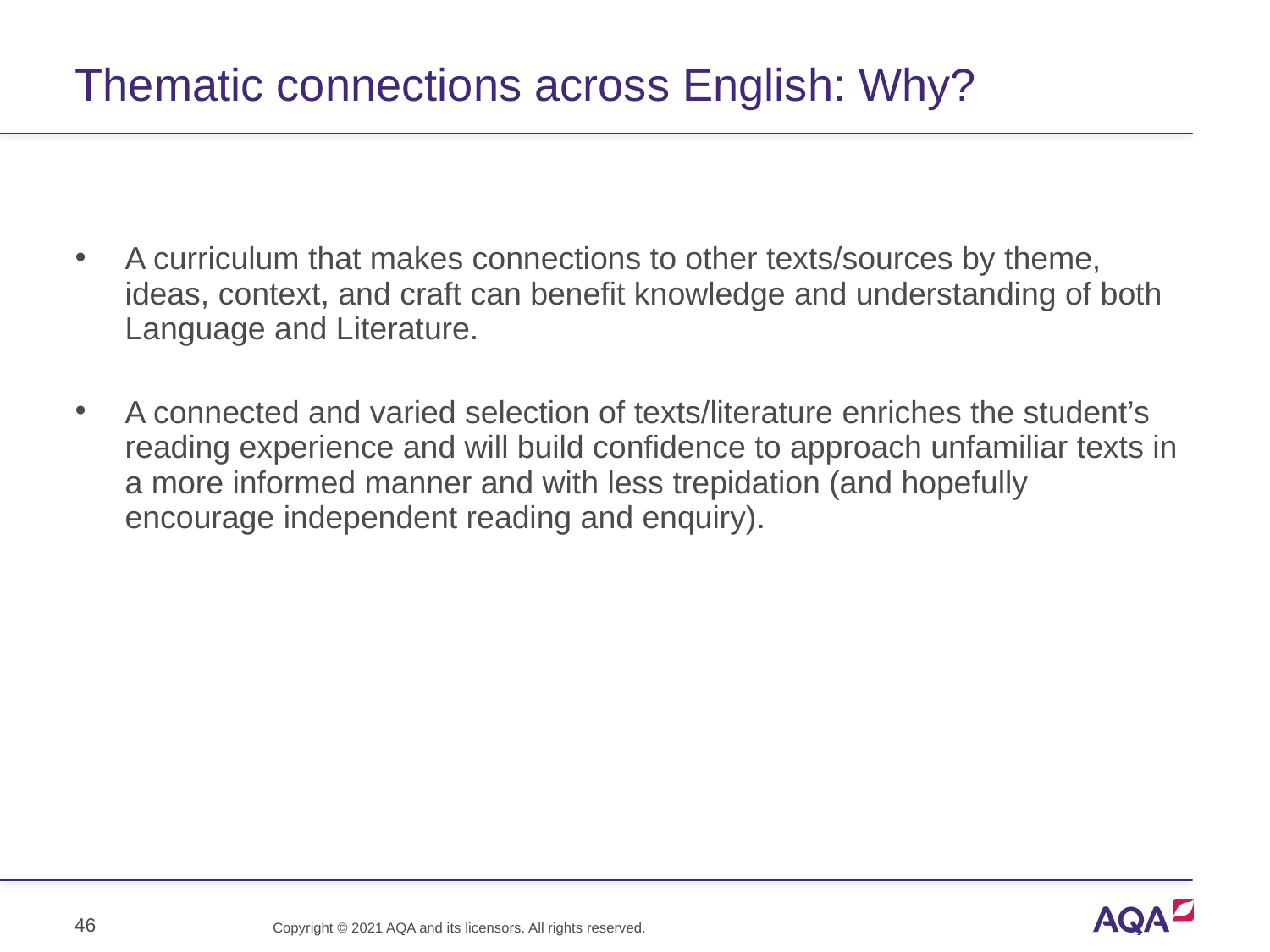

# Thematic connections across English: Why?
A curriculum that makes connections to other texts/sources by theme, ideas, context, and craft can benefit knowledge and understanding of both Language and Literature.

A connected and varied selection of texts/literature enriches the student’s reading experience and will build confidence to approach unfamiliar texts in a more informed manner and with less trepidation (and hopefully encourage independent reading and enquiry).

46
Copyright © 2021 AQA and its licensors. All rights reserved.